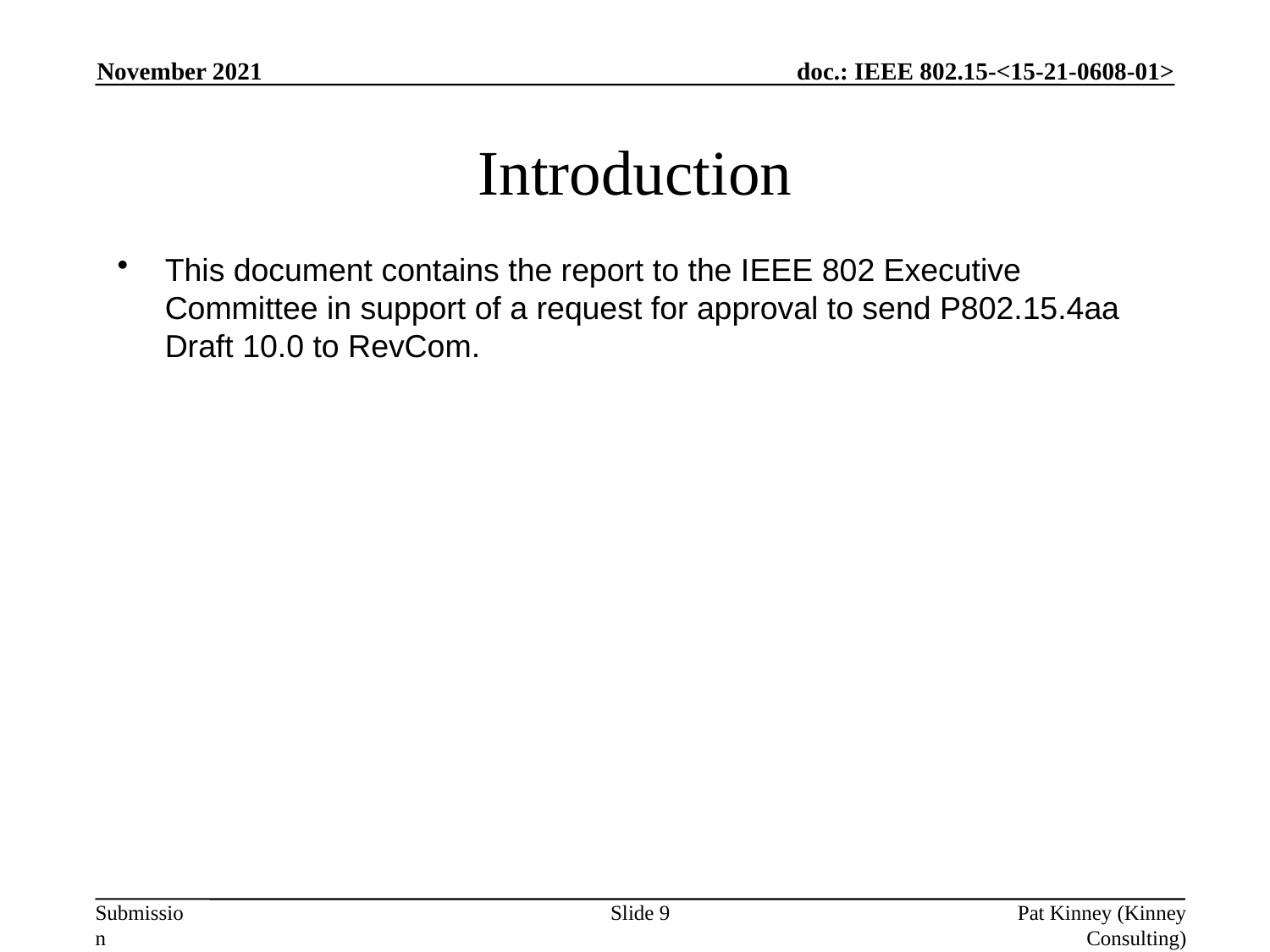

November 2021
# Introduction
This document contains the report to the IEEE 802 Executive Committee in support of a request for approval to send P802.15.4aa Draft 10.0 to RevCom.
Slide 9
Pat Kinney (Kinney Consulting)